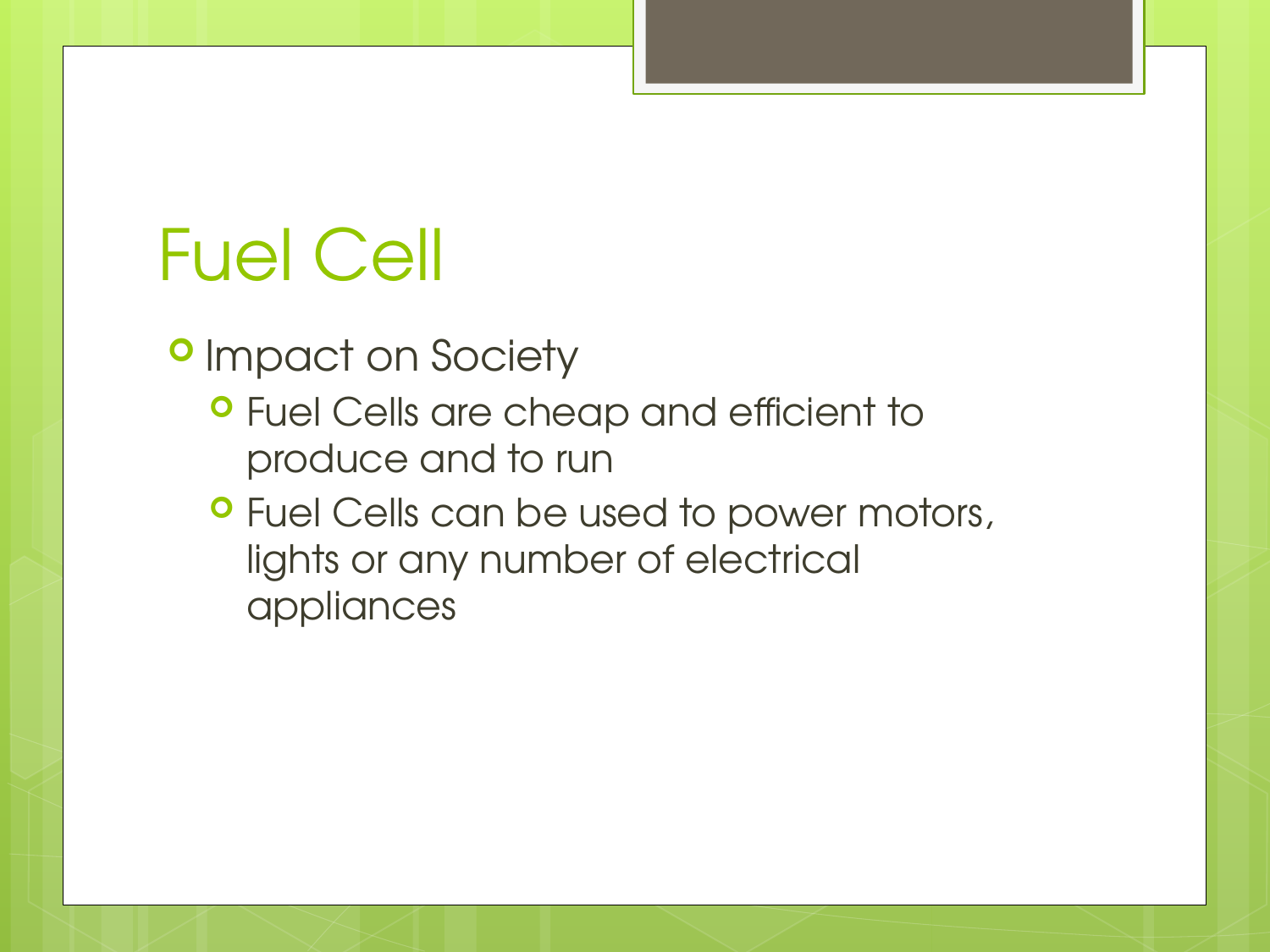

# Fuel Cell
Impact on Society
Fuel Cells are cheap and efficient to produce and to run
Fuel Cells can be used to power motors, lights or any number of electrical appliances